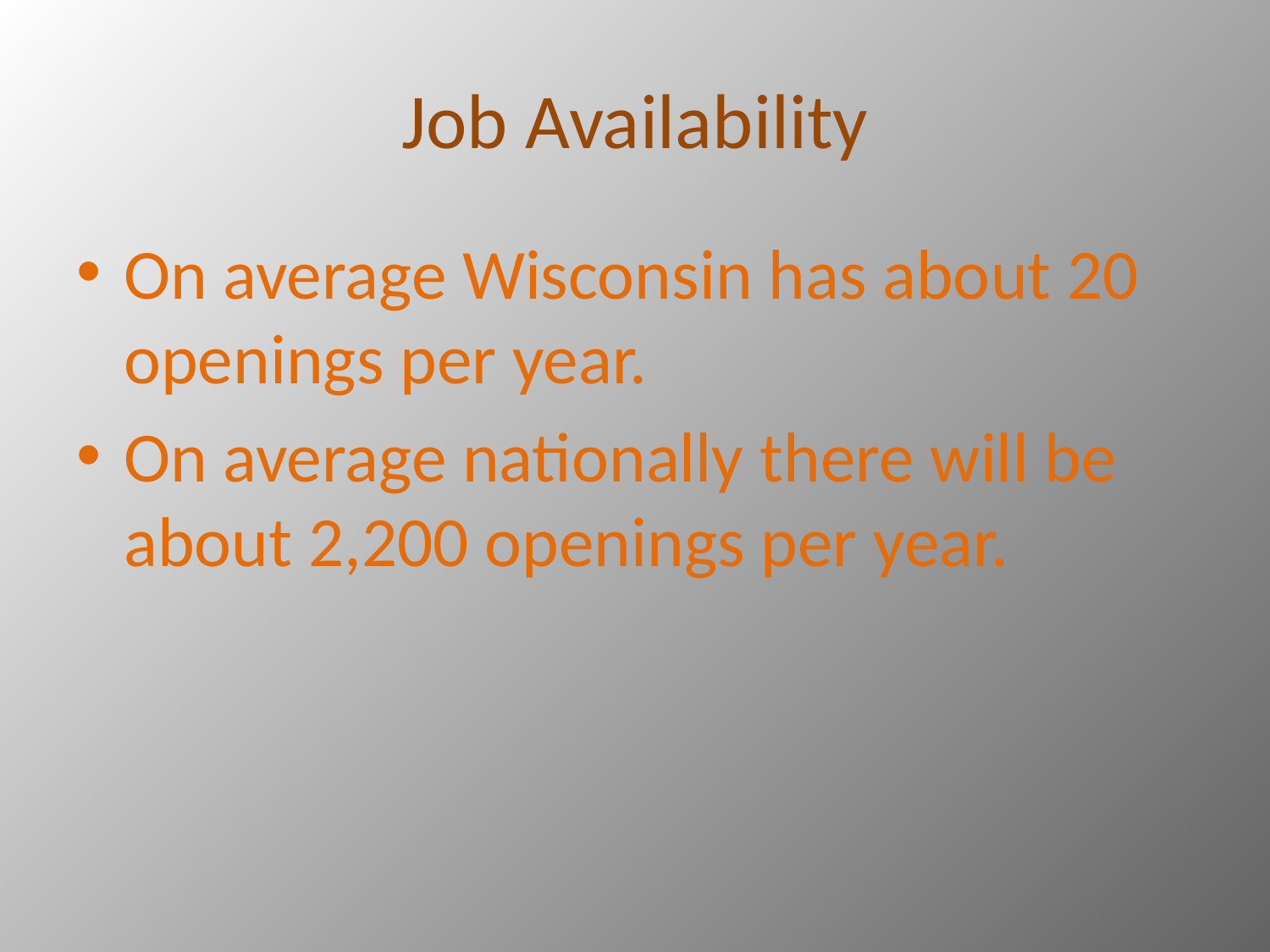

# Job Availability
On average Wisconsin has about 20 openings per year.
On average nationally there will be about 2,200 openings per year.